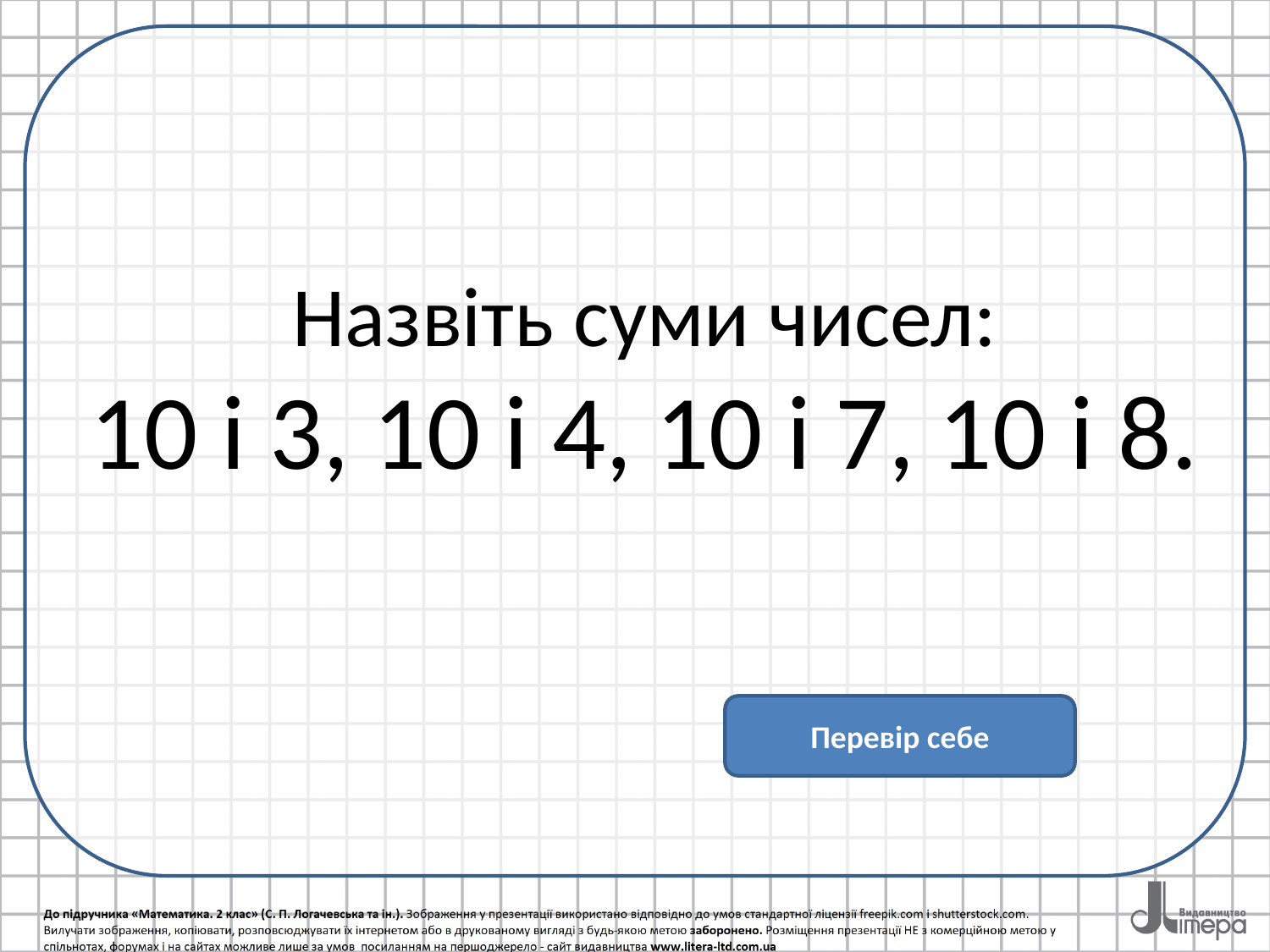

# Назвіть суми чисел: 10 і 3, 10 і 4, 10 і 7, 10 і 8.
Перевір себе